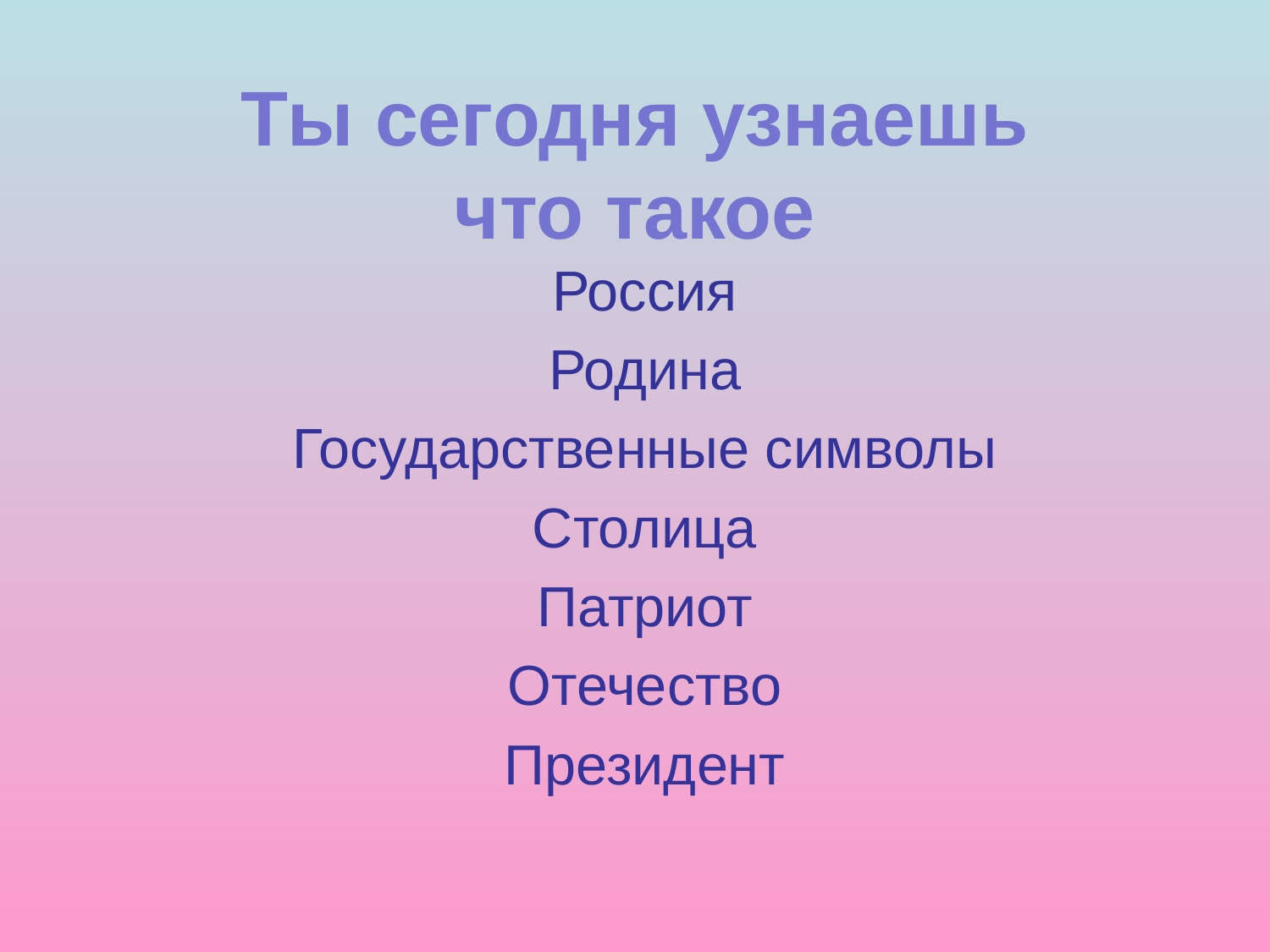

# Ты сегодня узнаешь что такое
Россия
Родина
Государственные символы
Столица
Патриот
Отечество
Президент